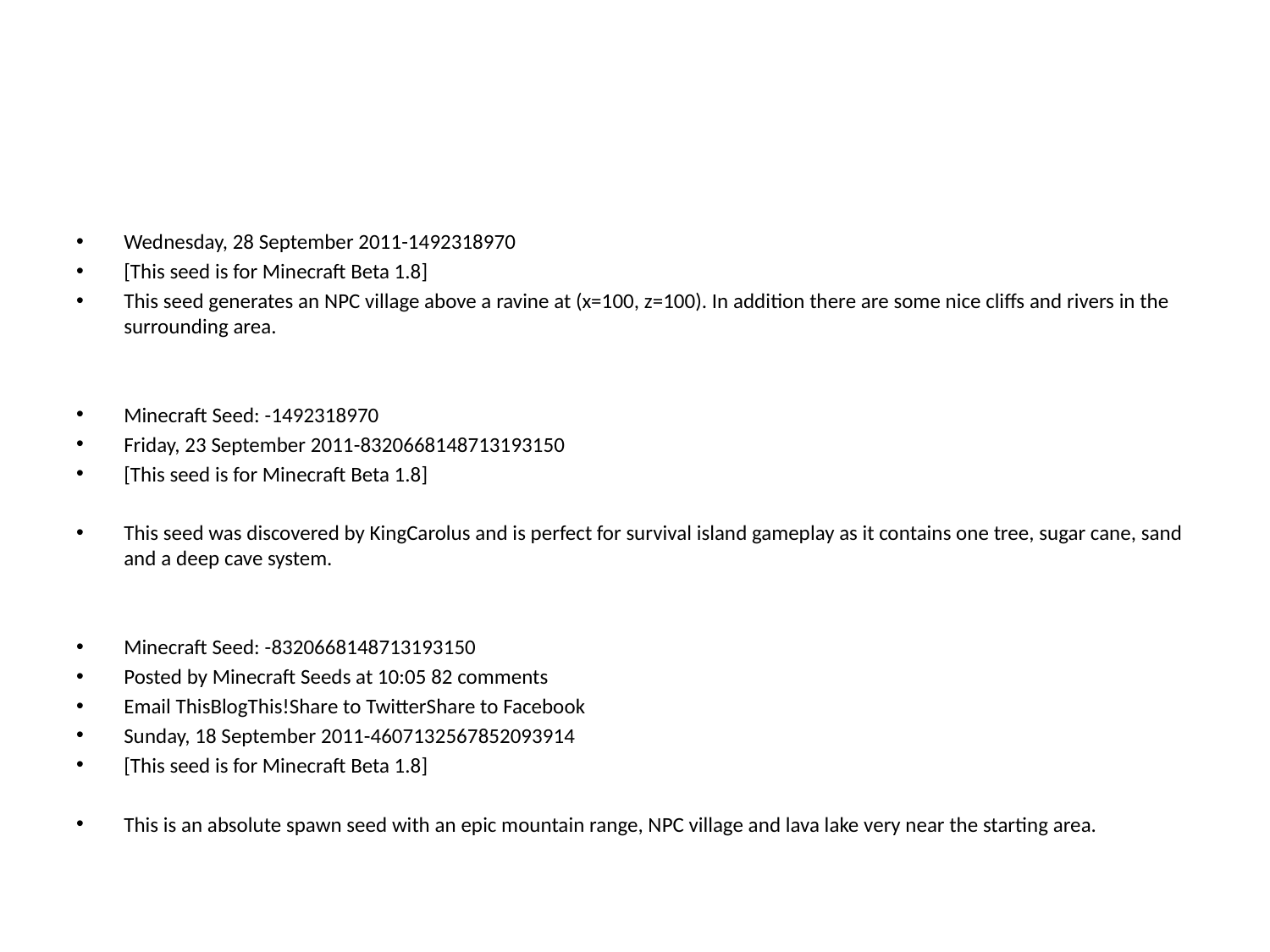

#
Wednesday, 28 September 2011-1492318970
[This seed is for Minecraft Beta 1.8]
This seed generates an NPC village above a ravine at (x=100, z=100). In addition there are some nice cliffs and rivers in the surrounding area.

Minecraft Seed: -1492318970
Friday, 23 September 2011-8320668148713193150
[This seed is for Minecraft Beta 1.8]

This seed was discovered by KingCarolus and is perfect for survival island gameplay as it contains one tree, sugar cane, sand and a deep cave system.

Minecraft Seed: -8320668148713193150
Posted by Minecraft Seeds at 10:05 82 comments
Email ThisBlogThis!Share to TwitterShare to Facebook
Sunday, 18 September 2011-4607132567852093914
[This seed is for Minecraft Beta 1.8]

This is an absolute spawn seed with an epic mountain range, NPC village and lava lake very near the starting area.